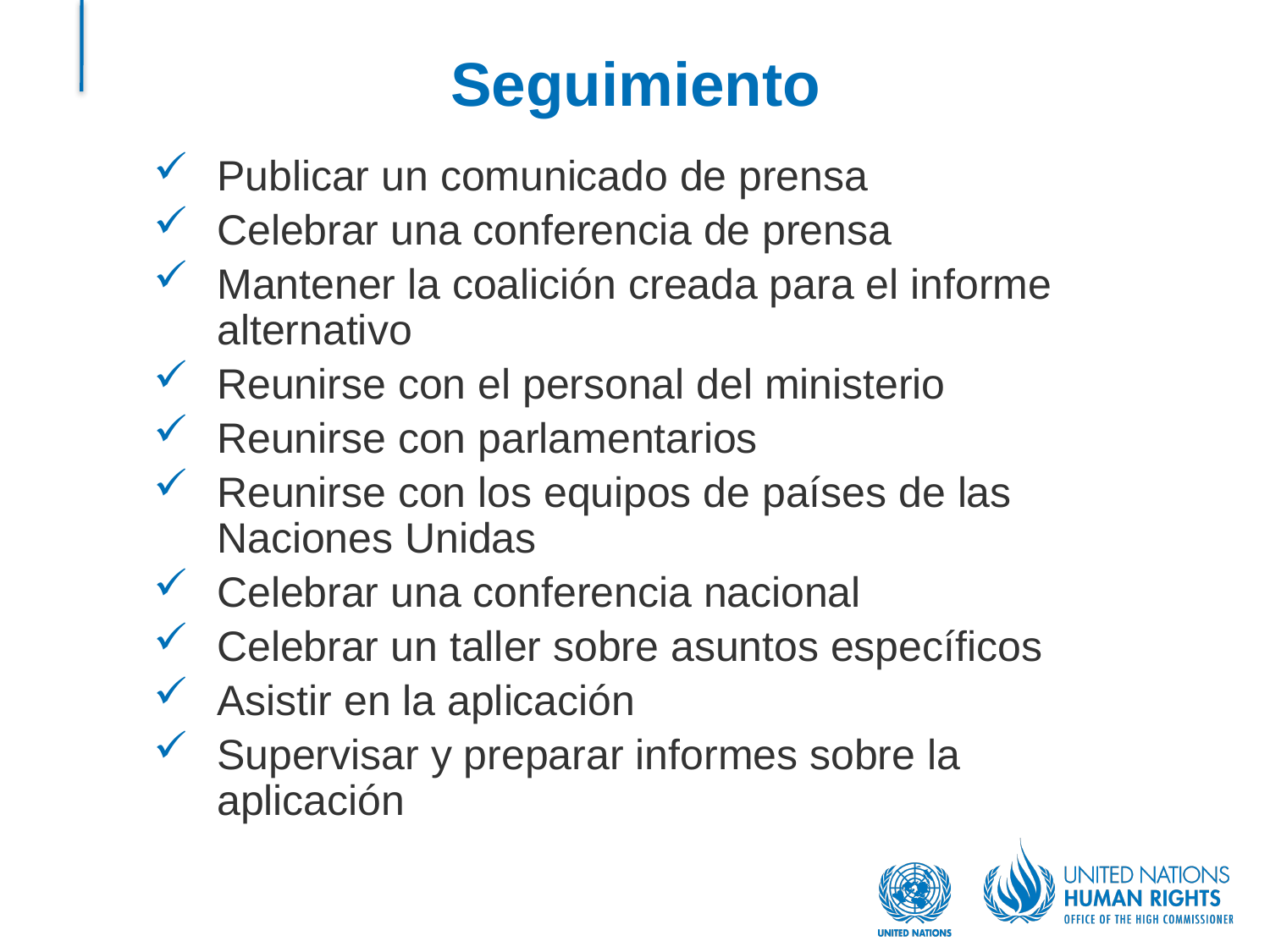

# Seguimiento
Publicar un comunicado de prensa
Celebrar una conferencia de prensa
Mantener la coalición creada para el informe alternativo
Reunirse con el personal del ministerio
Reunirse con parlamentarios
Reunirse con los equipos de países de las Naciones Unidas
Celebrar una conferencia nacional
Celebrar un taller sobre asuntos específicos
Asistir en la aplicación
Supervisar y preparar informes sobre la aplicación